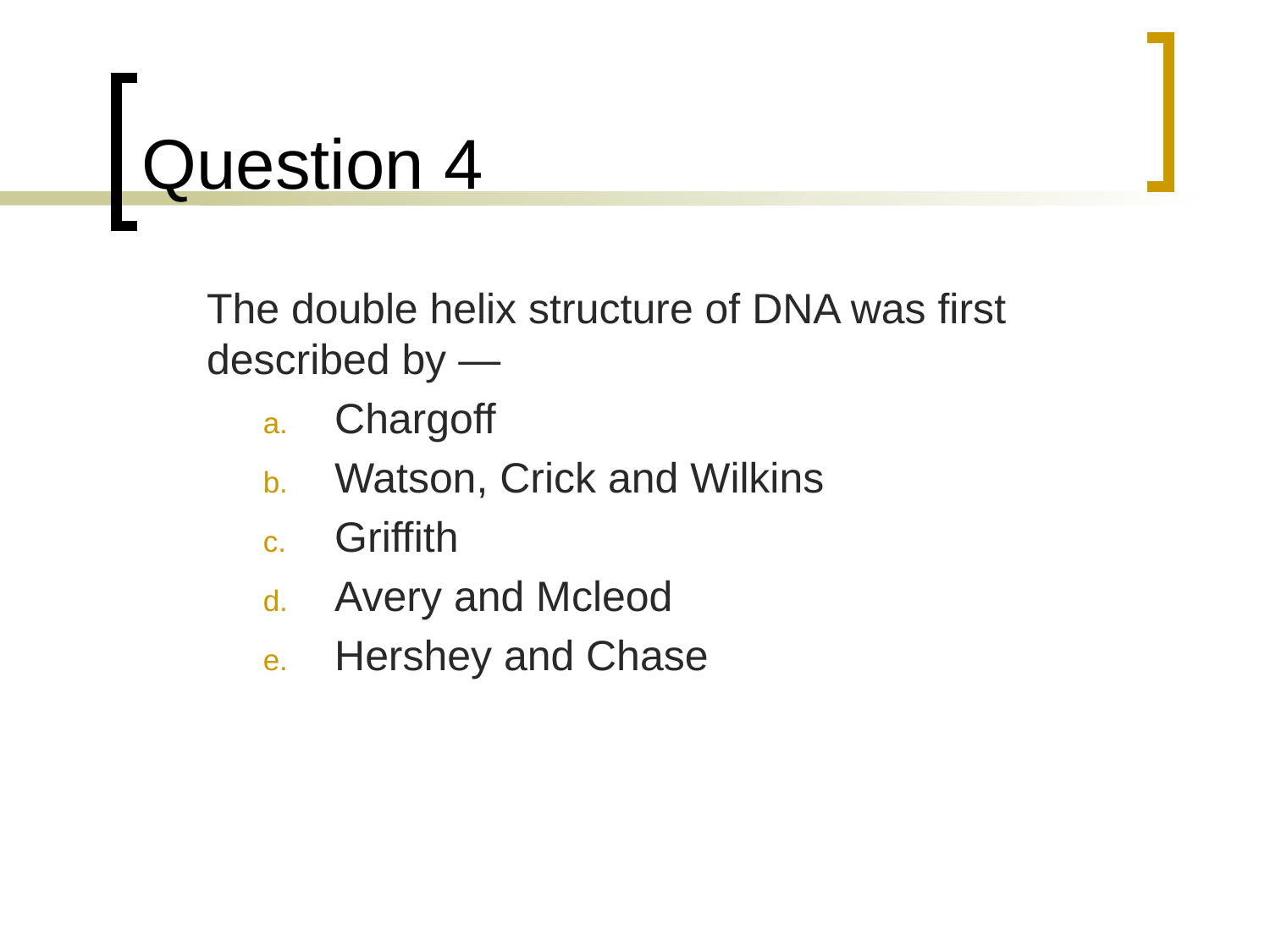

# Question 4
	The double helix structure of DNA was first described by —
Chargoff
Watson, Crick and Wilkins
Griffith
Avery and Mcleod
Hershey and Chase